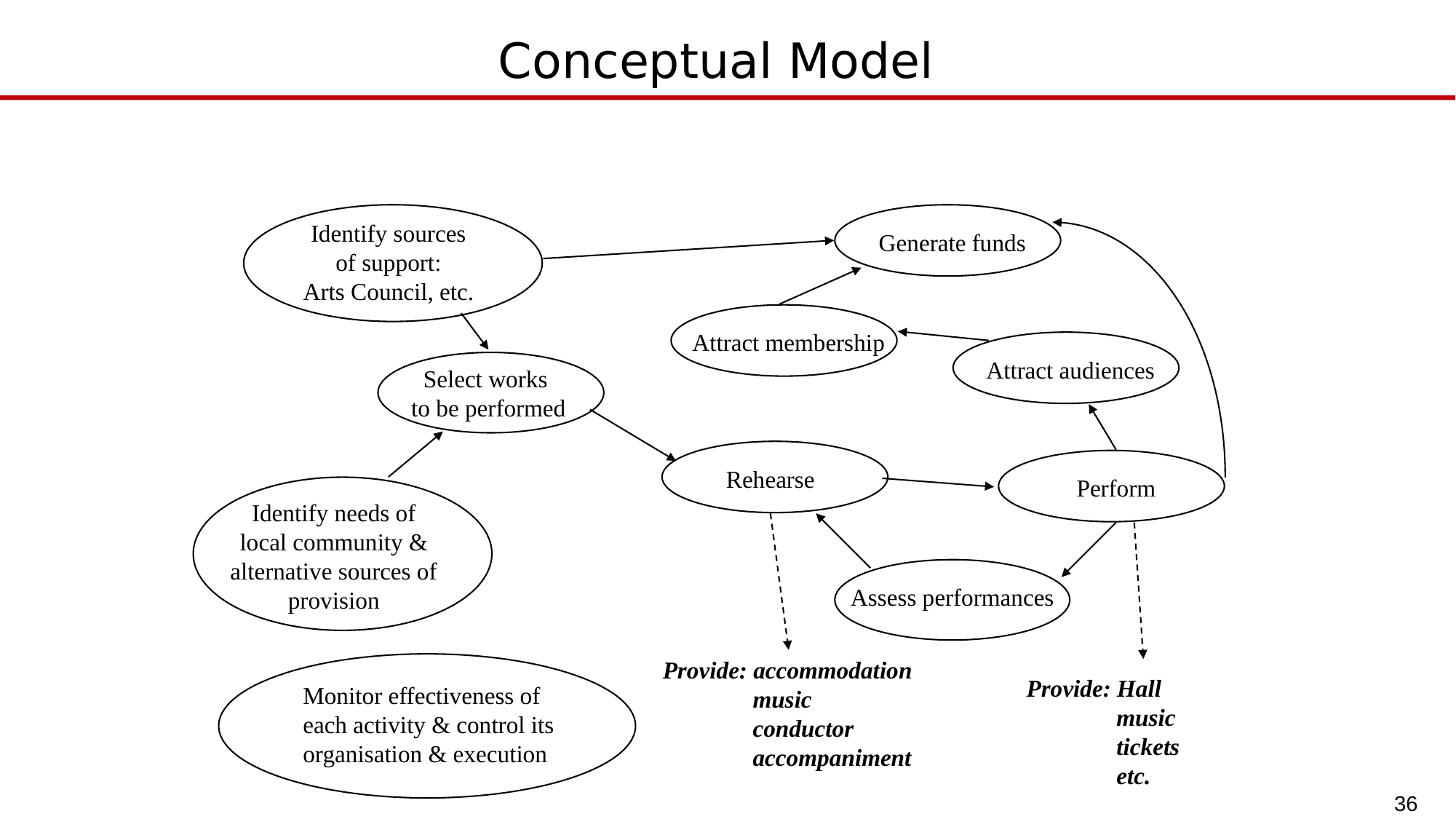

# Conceptual Model

Identify sources
of support:
Arts Council, etc.
Generate funds

Attract membership

Attract audiences

Select works
to be performed

Rehearse
Perform

Identify needs of
local community &
alternative sources of
provision

Assess performances
Provide: accommodation
               music
               conductor
               accompaniment

Provide: Hall
               music
               tickets
               etc.
Monitor effectiveness of
each activity & control its
organisation & execution
36